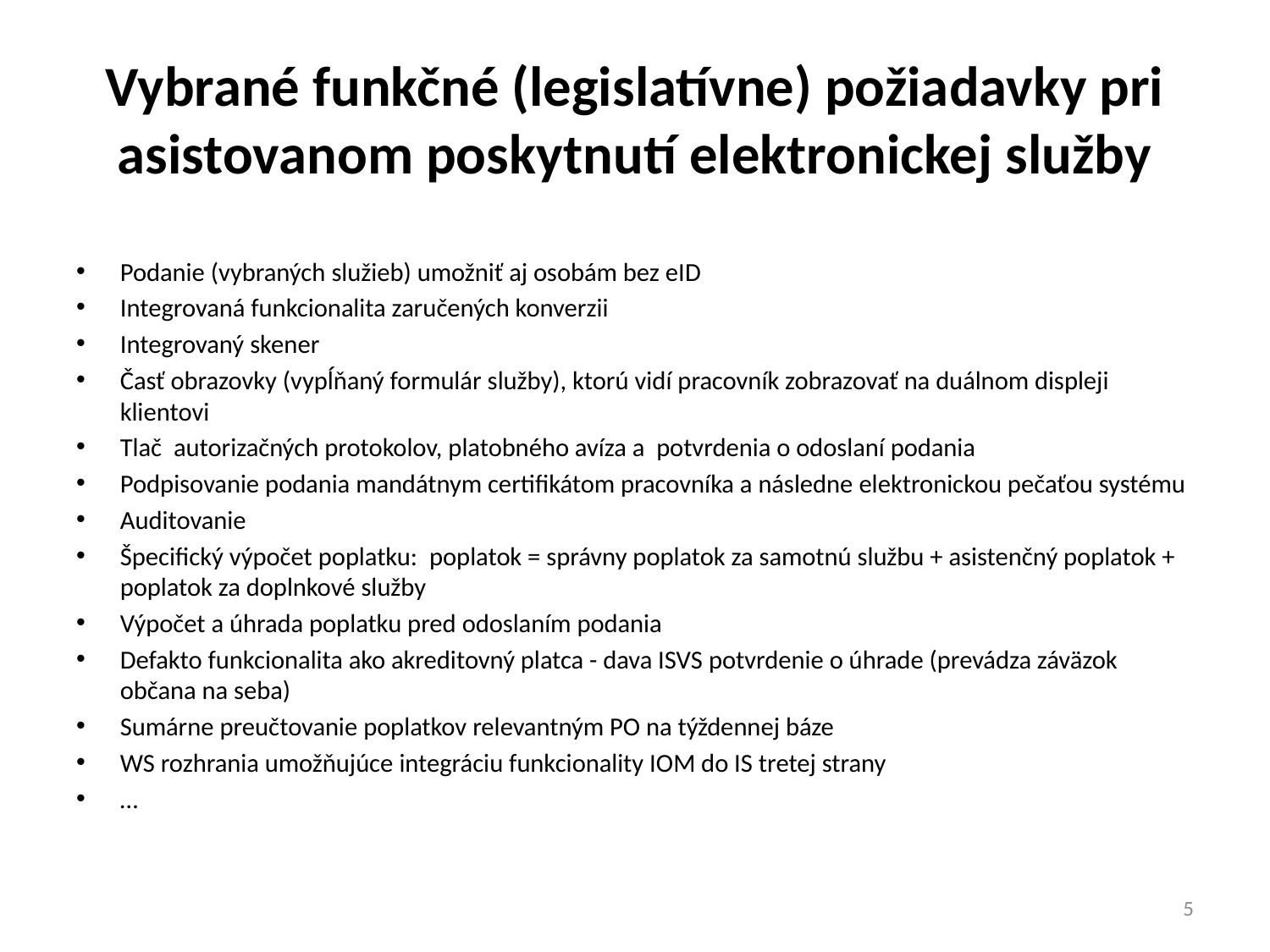

# Vybrané funkčné (legislatívne) požiadavky pri asistovanom poskytnutí elektronickej služby

Podanie (vybraných služieb) umožniť aj osobám bez eID
Integrovaná funkcionalita zaručených konverzii
Integrovaný skener
Časť obrazovky (vypĺňaný formulár služby), ktorú vidí pracovník zobrazovať na duálnom displeji klientovi
Tlač  autorizačných protokolov, platobného avíza a  potvrdenia o odoslaní podania
Podpisovanie podania mandátnym certifikátom pracovníka a následne elektronickou pečaťou systému
Auditovanie
Špecifický výpočet poplatku:  poplatok = správny poplatok za samotnú službu + asistenčný poplatok + poplatok za doplnkové služby
Výpočet a úhrada poplatku pred odoslaním podania
Defakto funkcionalita ako akreditovný platca - dava ISVS potvrdenie o úhrade (prevádza záväzok občana na seba)
Sumárne preučtovanie poplatkov relevantným PO na týždennej báze
WS rozhrania umožňujúce integráciu funkcionality IOM do IS tretej strany
…
5